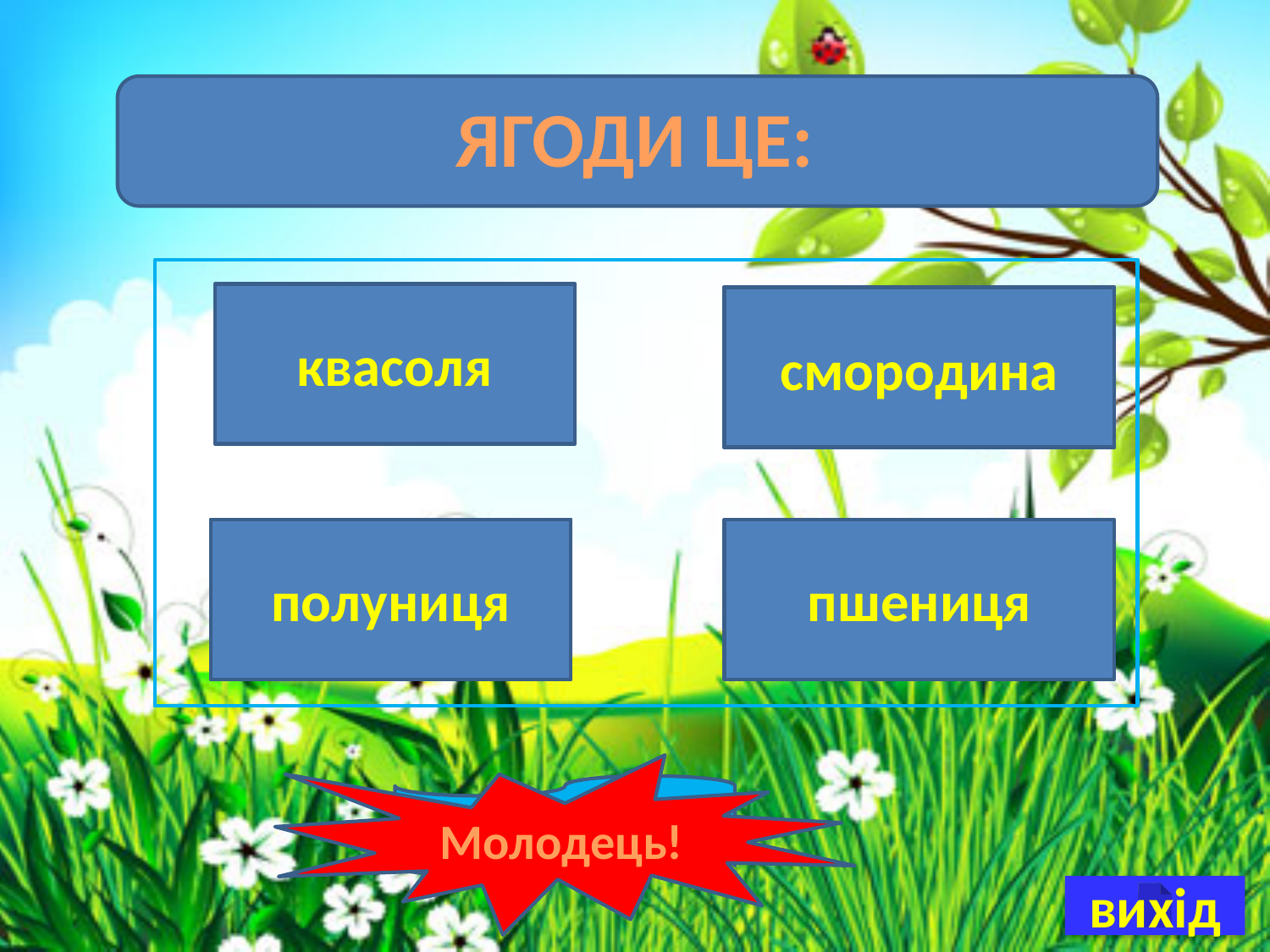

# ЯГОДИ ЦЕ:

квасоля

смородина
полуниця

пшениця
Молодець!
Подумай!
вихід